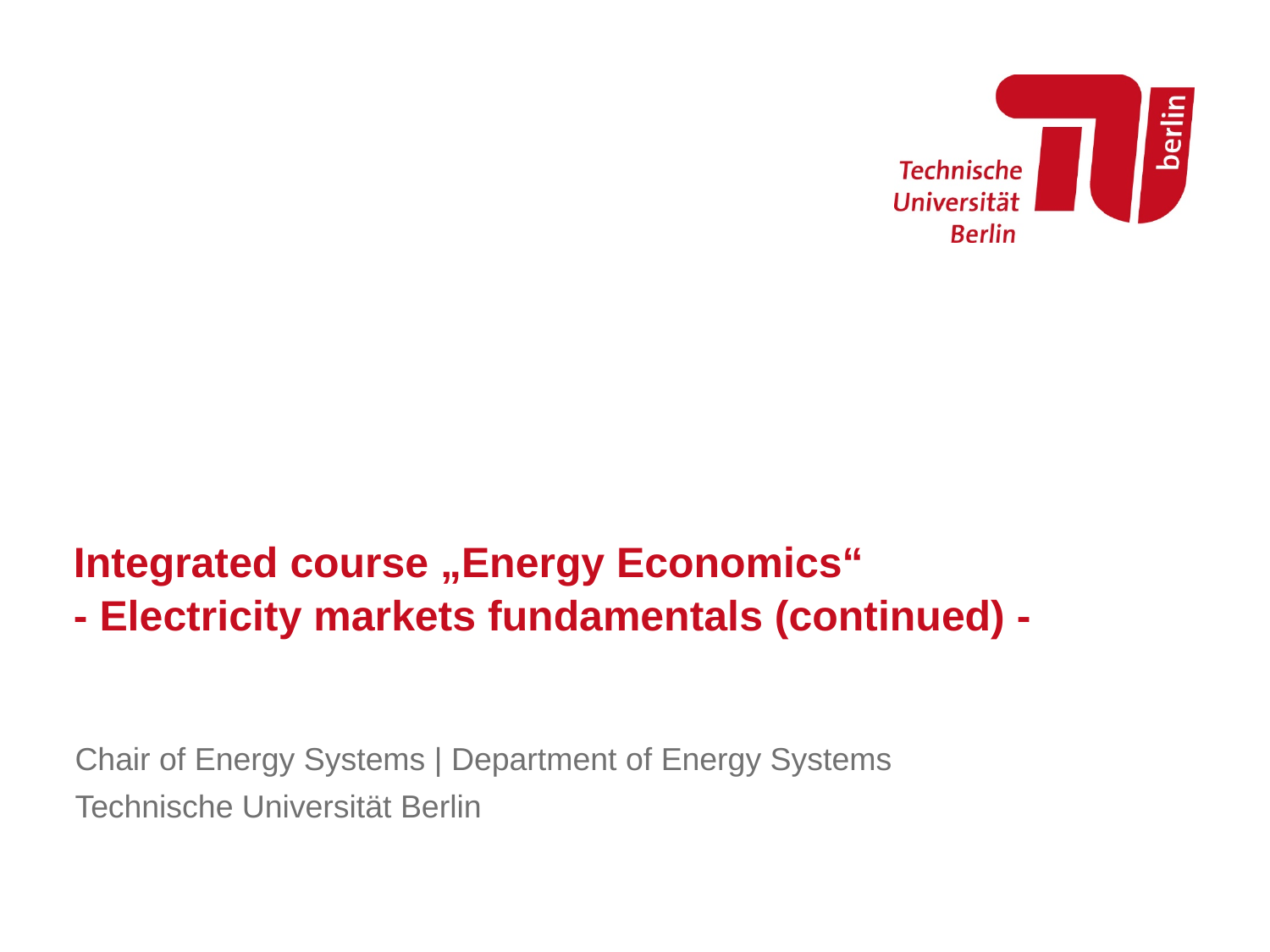

# Integrated course „Energy Economics“ - Electricity markets fundamentals (continued) -

Chair of Energy Systems | Department of Energy Systems
Technische Universität Berlin